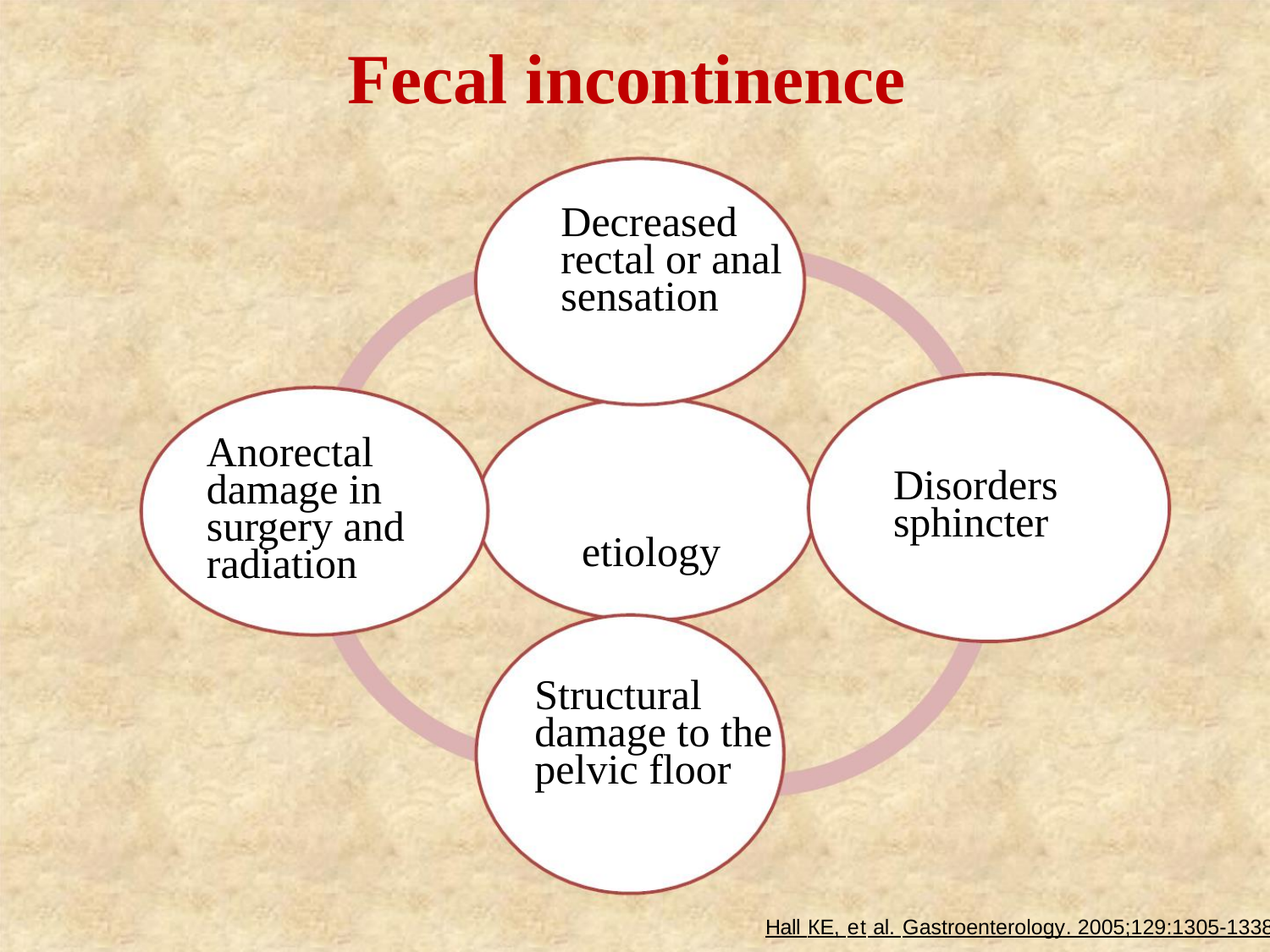

Fecal incontinence
Decreased rectal or anal sensation

Anorectal damage in surgery and radiation
Disorders sphincter

    etiology

Structural damage to the pelvic floor

Hall КЕ, et al. Gastroenterology. 2005;129:1305-1338.